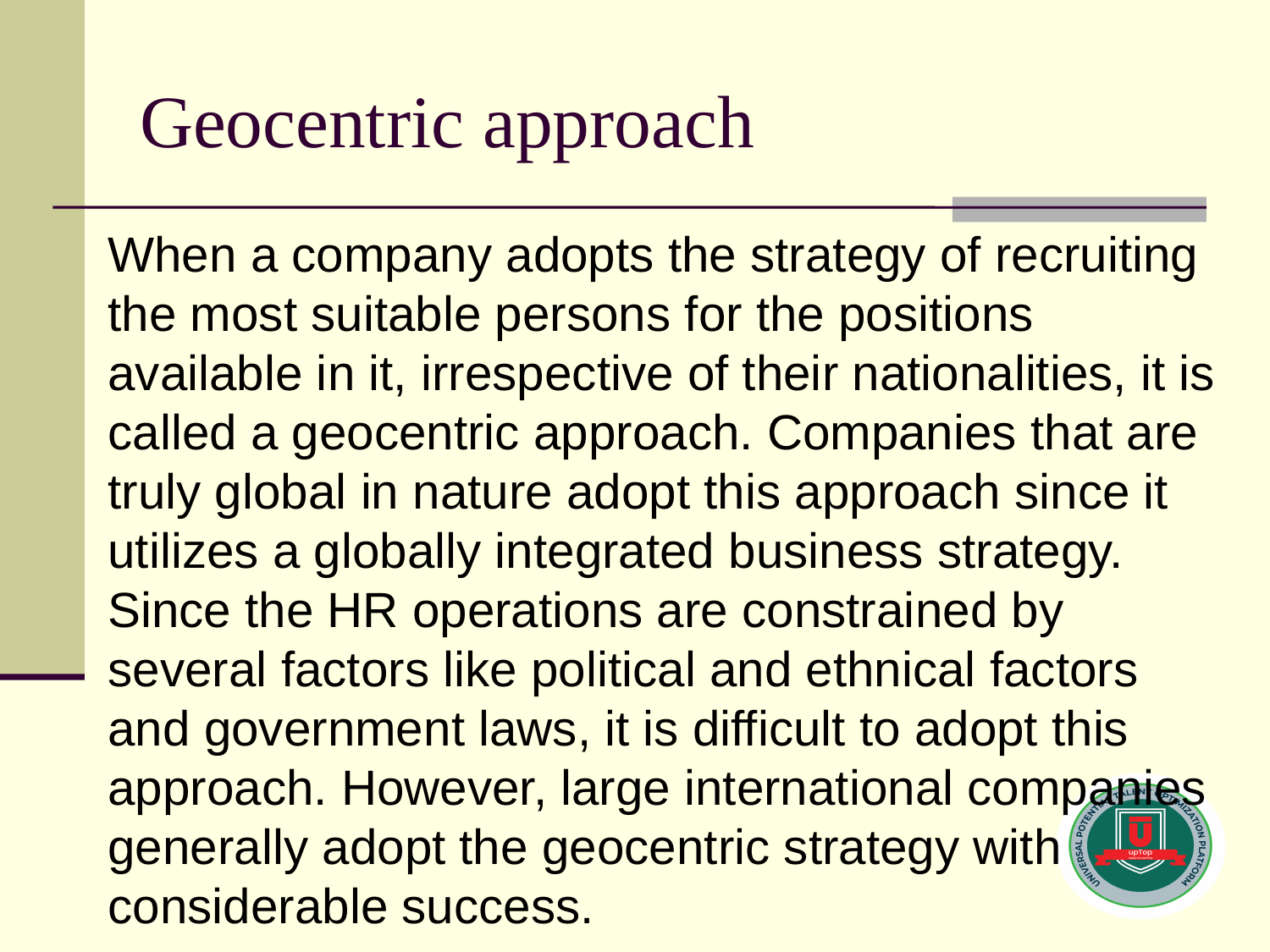

# Geocentric approach
When a company adopts the strategy of recruiting the most suitable persons for the positions available in it, irrespective of their nationalities, it is called a geocentric approach. Companies that are truly global in nature adopt this approach since it utilizes a globally integrated business strategy. Since the HR operations are constrained by several factors like political and ethnical factors and government laws, it is difficult to adopt this approach. However, large international companies generally adopt the geocentric strategy with considerable success.